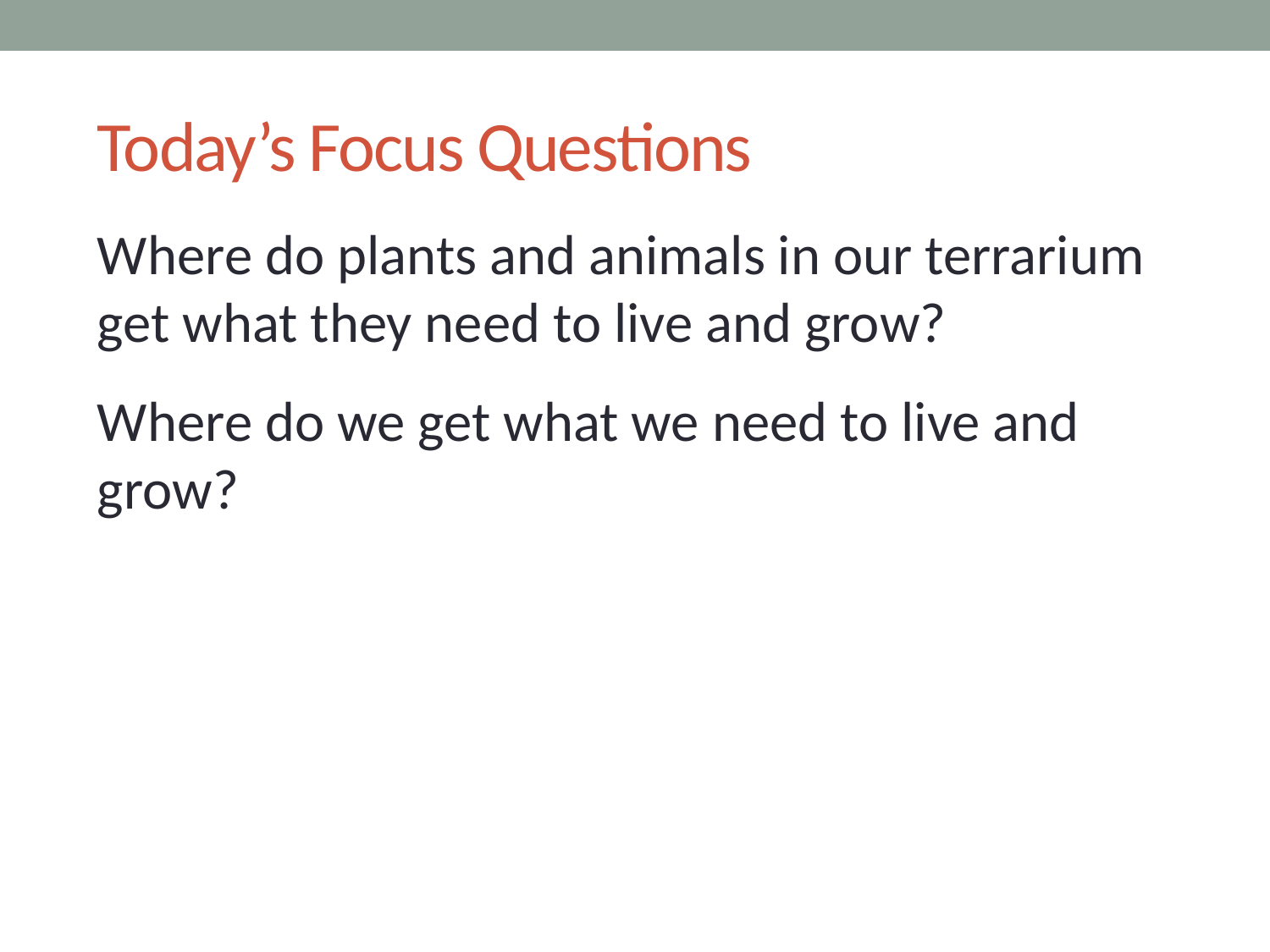

# Today’s Focus Questions
Where do plants and animals in our terrarium get what they need to live and grow?
Where do we get what we need to live and grow?